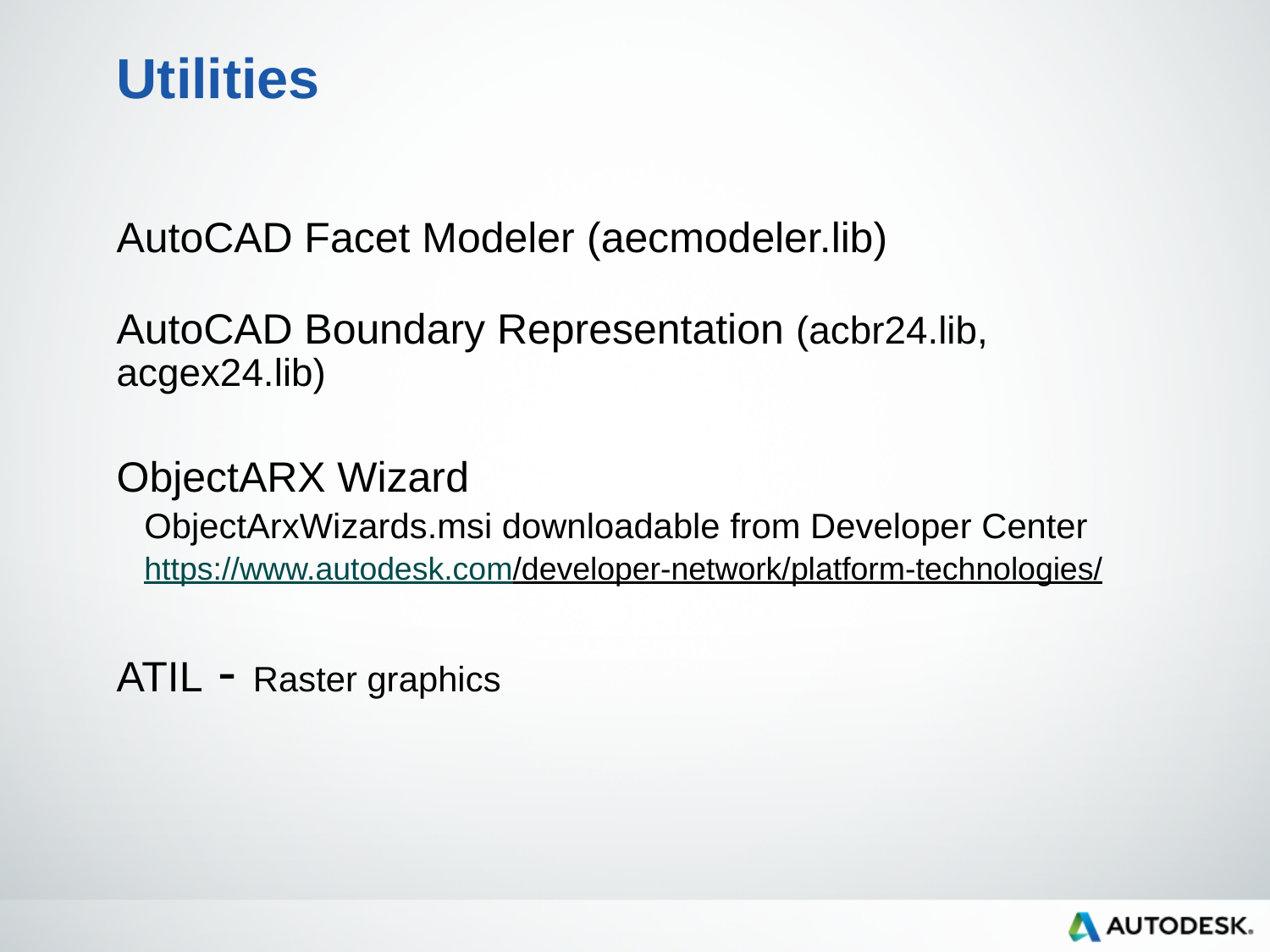

# Utilities
AutoCAD Facet Modeler (aecmodeler.lib)

AutoCAD Boundary Representation (acbr24.lib, acgex24.lib)

ObjectARX Wizard
ObjectArxWizards.msi downloadable from Developer Center
https://www.autodesk.com/developer-network/platform-technologies/

ATIL - Raster graphics